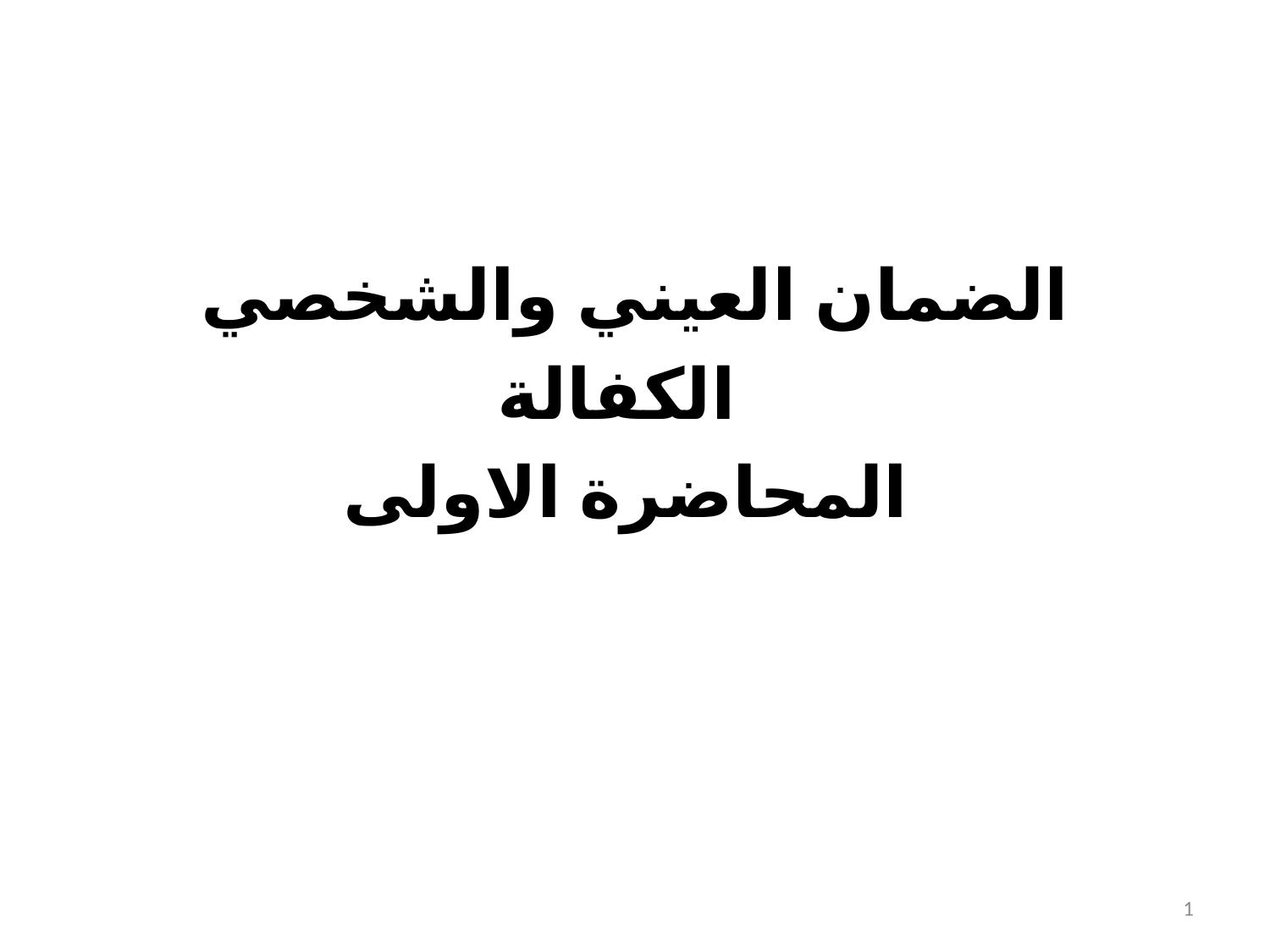

الضمان العيني والشخصي
الكفالة
المحاضرة الاولى
1